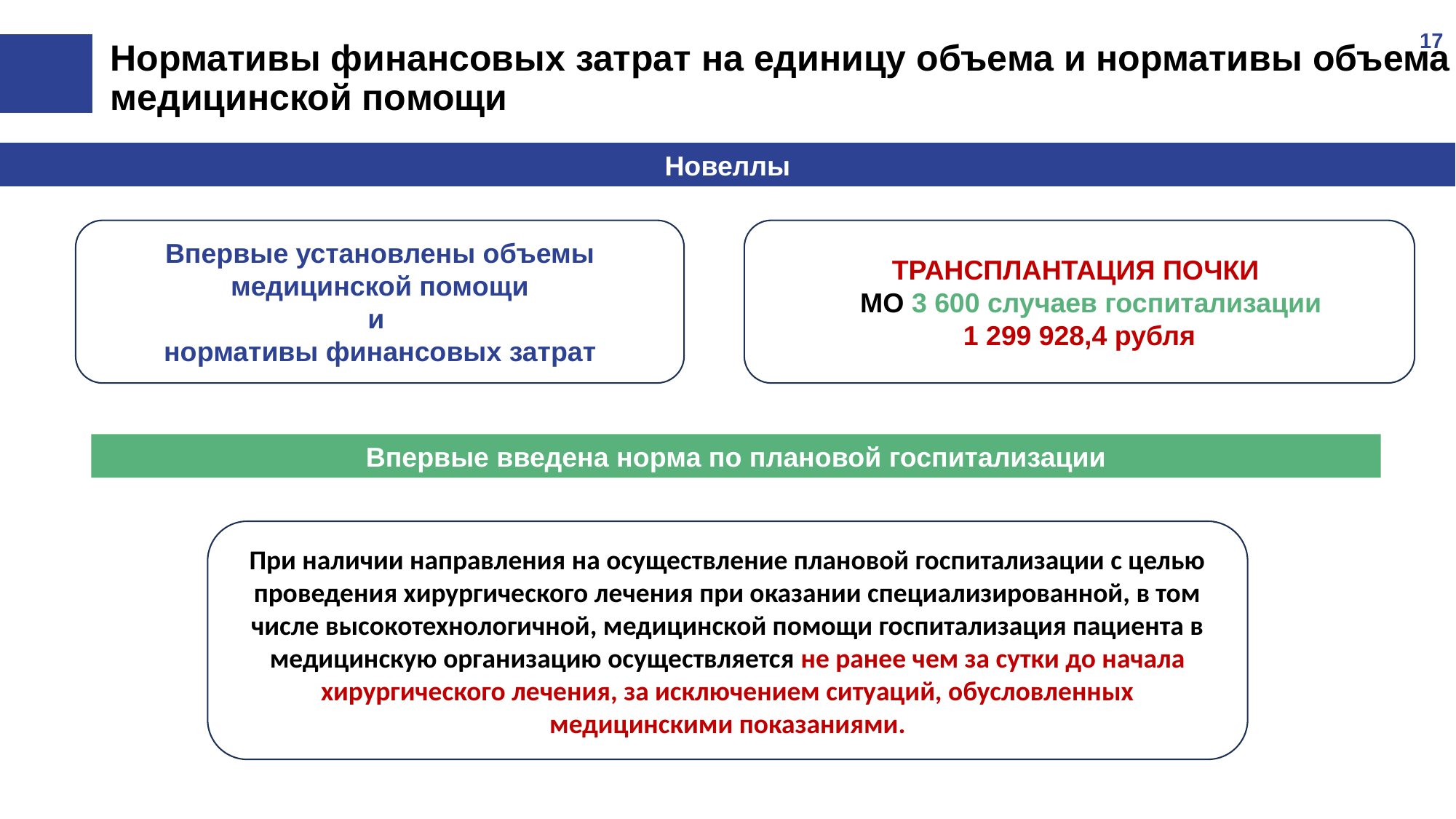

17
# Нормативы финансовых затрат на единицу объема и нормативы объема медицинской помощи

Новеллы
ТРАНСПЛАНТАЦИЯ ПОЧКИ
   МО 3 600 случаев госпитализации
1 299 928,4 рубля
Впервые установлены объемы медицинской помощи
и
нормативы финансовых затрат
Впервые введена норма по плановой госпитализации
При наличии направления на осуществление плановой госпитализации с целью проведения хирургического лечения при оказании специализированной, в том числе высокотехнологичной, медицинской помощи госпитализация пациента в медицинскую организацию осуществляется не ранее чем за сутки до начала хирургического лечения, за исключением ситуаций, обусловленных медицинскими показаниями.